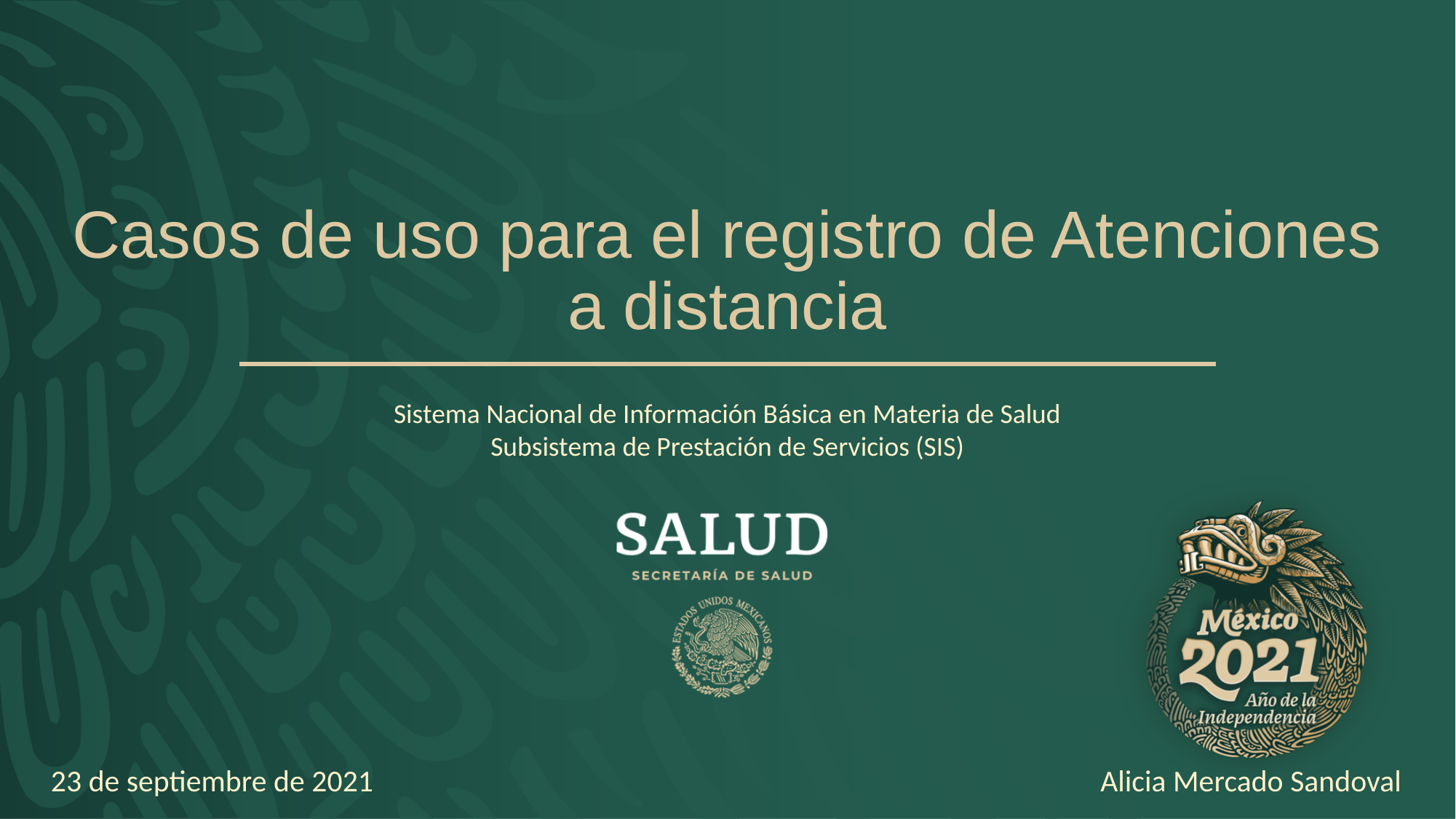

# Casos de uso para el registro de Atenciones a distancia
Sistema Nacional de Información Básica en Materia de Salud
Subsistema de Prestación de Servicios (SIS)
23 de septiembre de 2021
Alicia Mercado Sandoval